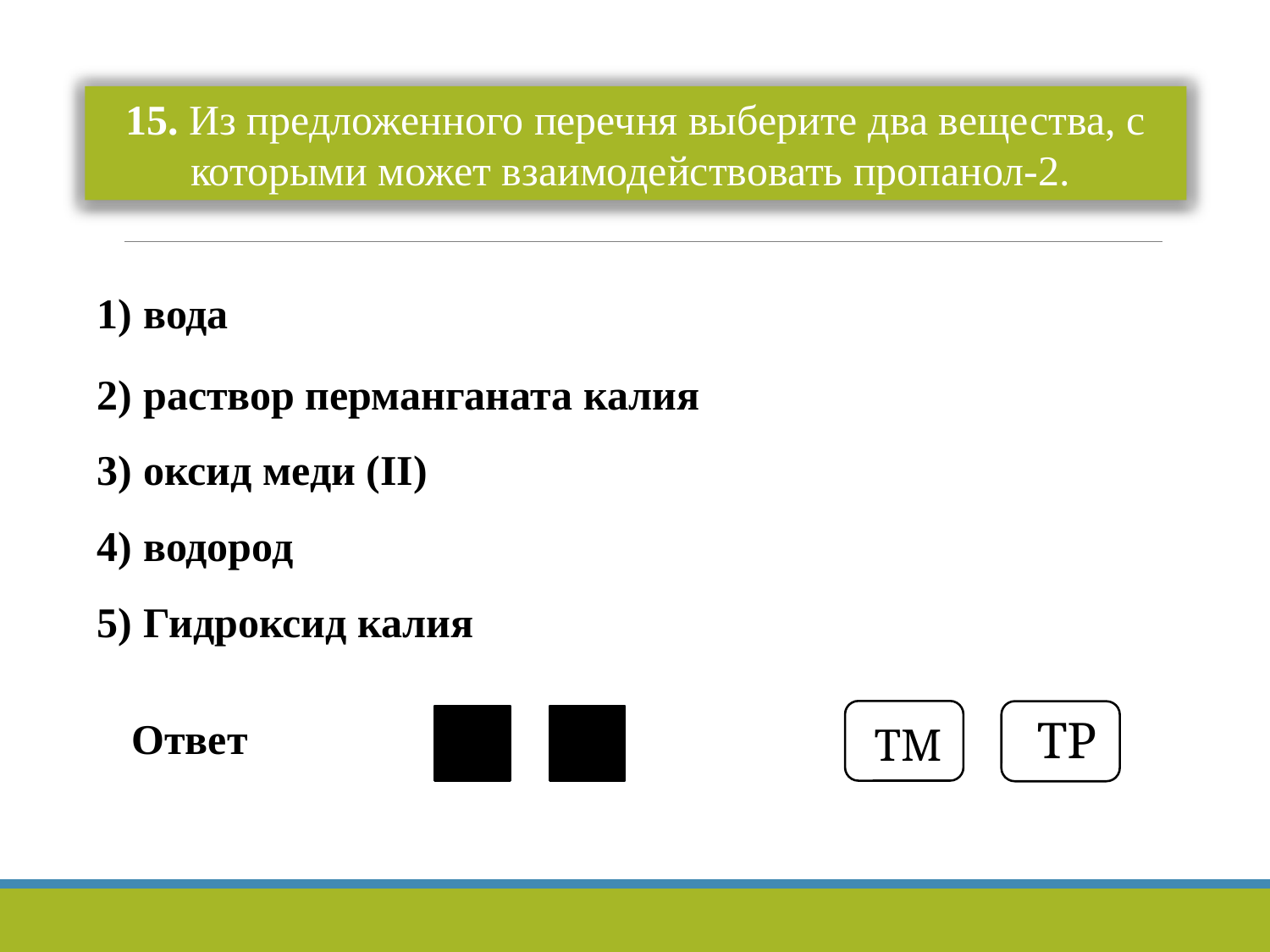

15. Из предложенного перечня выберите два вещества, с которыми может взаимодействовать пропанол-2.
1) вода

2) раствор перманганата калия
3) оксид меди (II)
4) водород
5) Гидроксид калия
ТМ
ТР
   Ответ
2

3